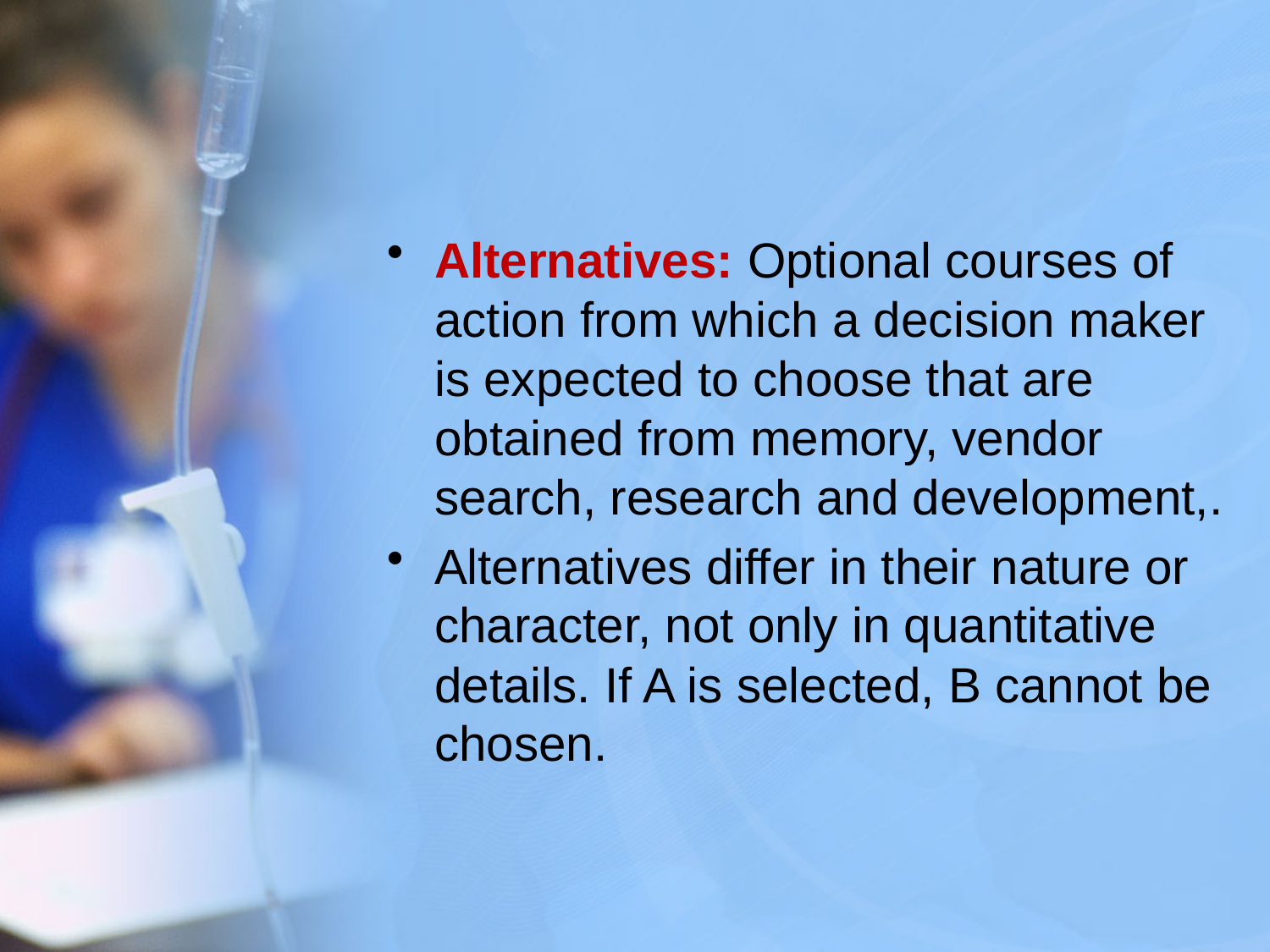

Alternatives: Optional courses of action from which a decision maker is expected to choose that are obtained from memory, vendor search, research and development,.
Alternatives differ in their nature or character, not only in quantitative details. If A is selected, B cannot be chosen.